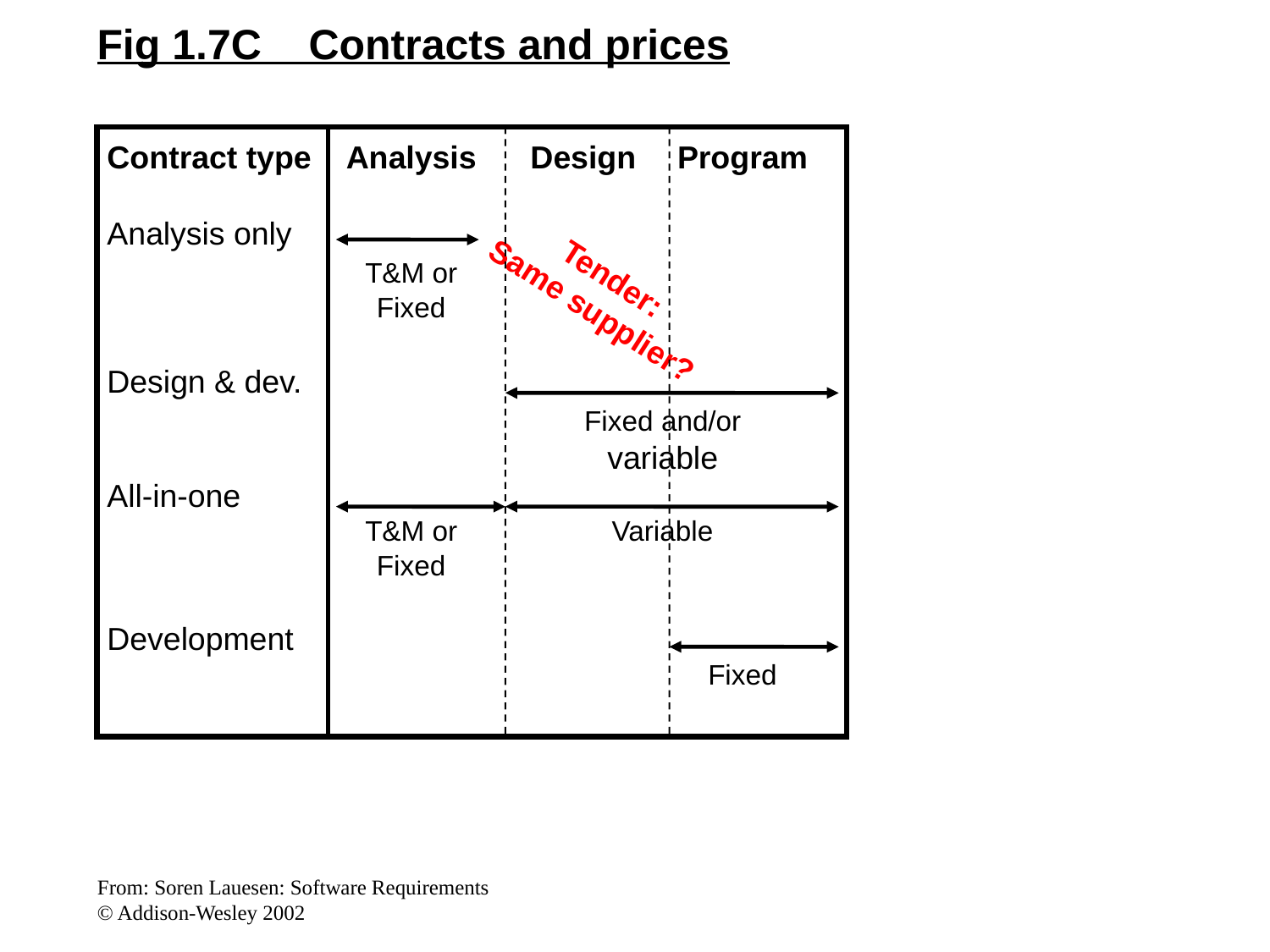

Fig 1.7C    Contracts and prices
Contract type	Analysis	Design		Program

Analysis only
	T&M or
	Fixed

Design & dev.
			Fixed and/or
			variable
All-in-one
	T&M or		Variable
	Fixed

Development
				Fixed

Tender:
Same supplier?

From: Soren Lauesen: Software Requirements
© Addison-Wesley 2002